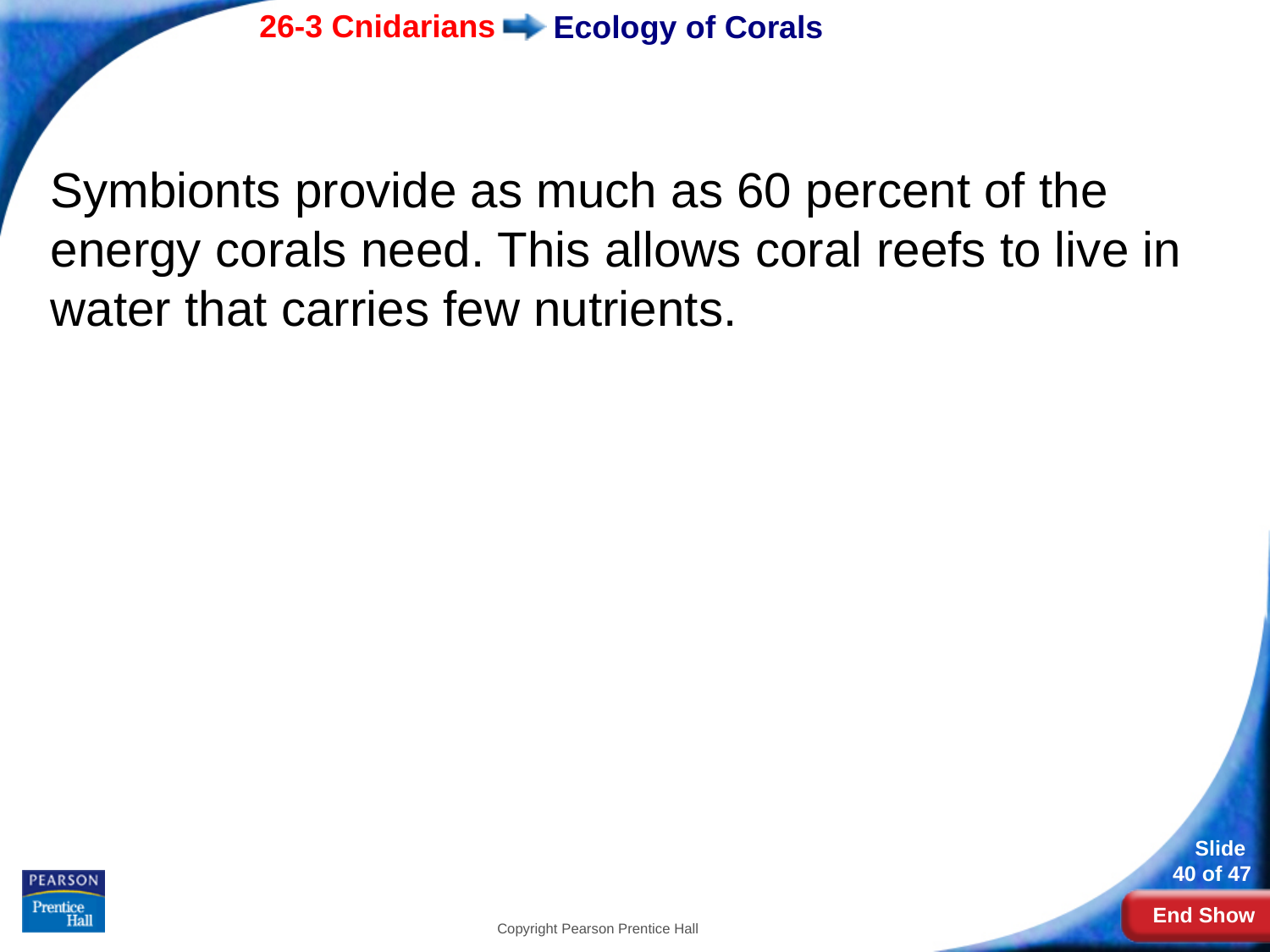

# Ecology of Corals
Symbionts provide as much as 60 percent of the energy corals need. This allows coral reefs to live in water that carries few nutrients.
Copyright Pearson Prentice Hall